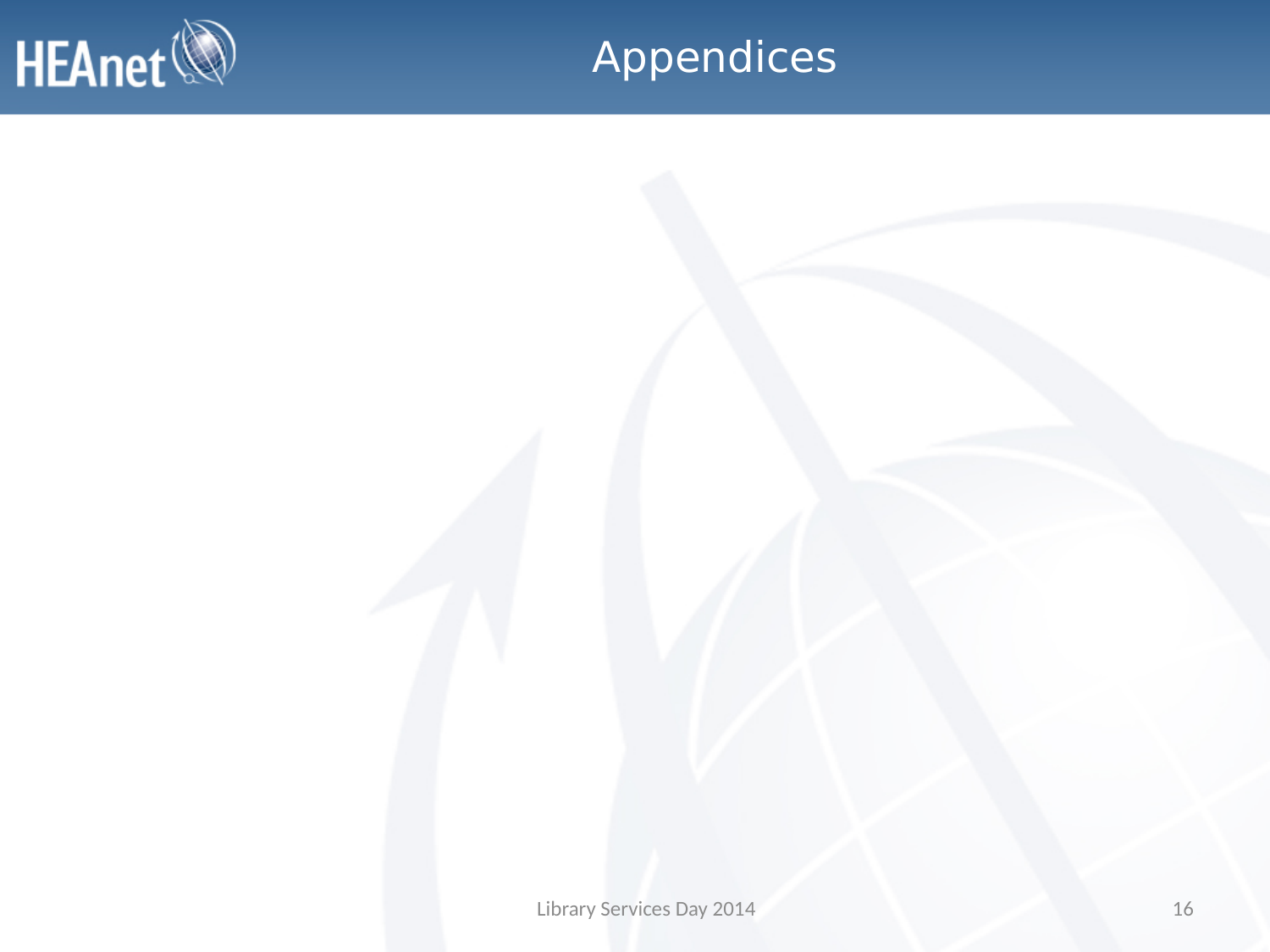

# Appendices

Library Services Day 2014
16